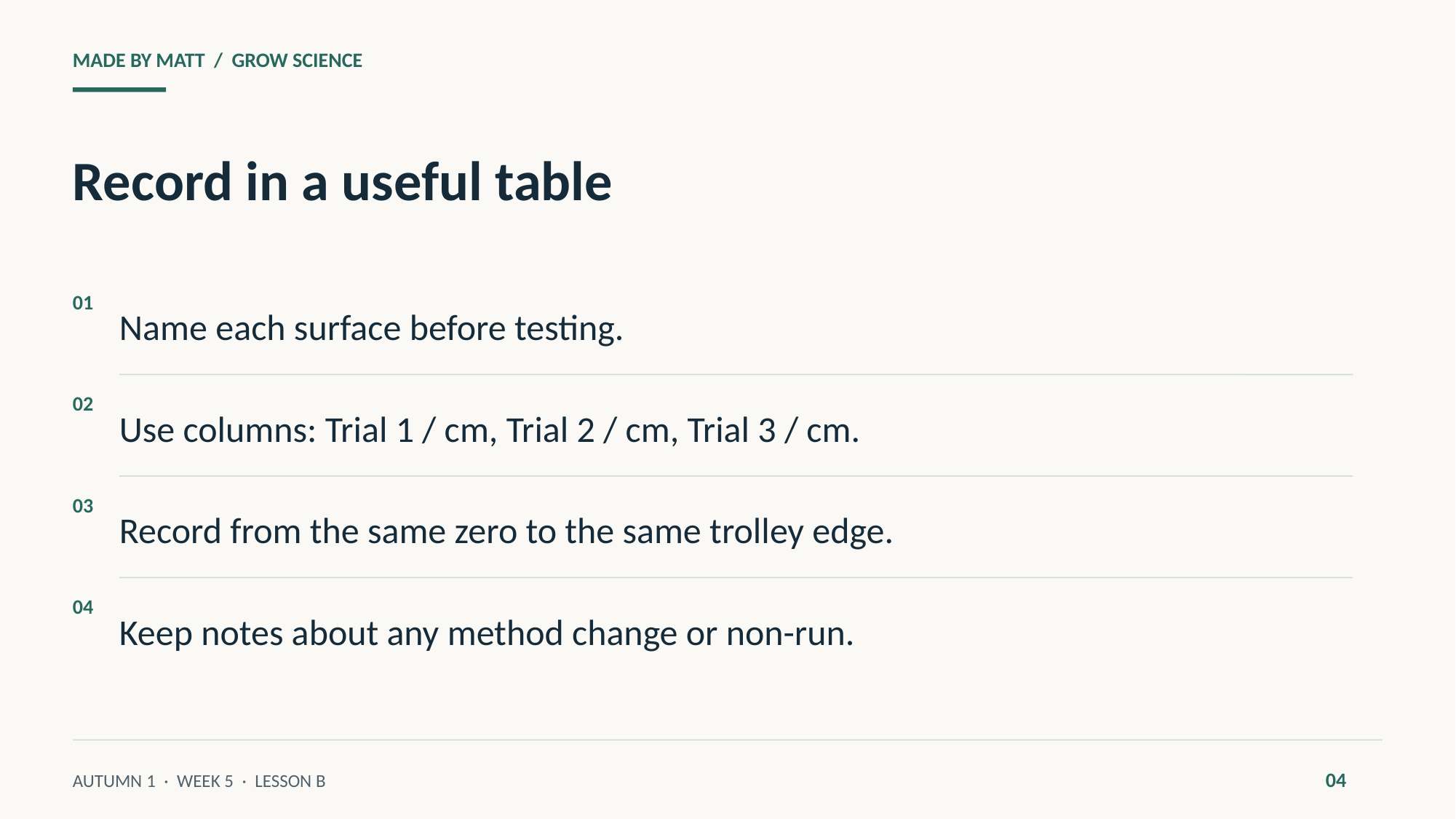

MADE BY MATT  /  GROW SCIENCE

Record in a useful table
Name each surface before testing.
01

Use columns: Trial 1 / cm, Trial 2 / cm, Trial 3 / cm.
02

Record from the same zero to the same trolley edge.
03

Keep notes about any method change or non-run.
04

04
AUTUMN 1  ·  WEEK 5  ·  LESSON B